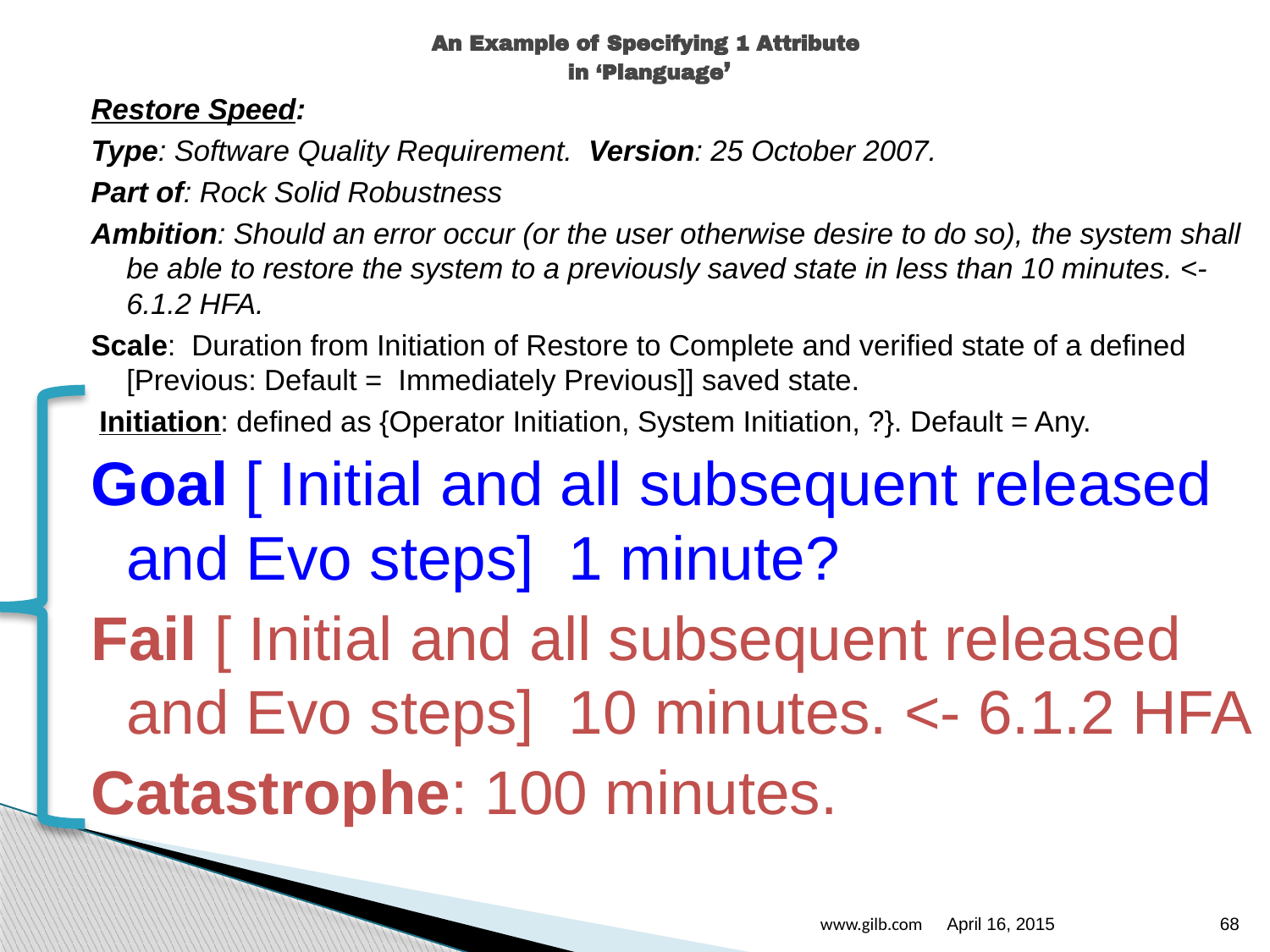

# An Example of Specifying 1 Attribute in ‘Planguage’
Restore Speed:
Type: Software Quality Requirement.  Version: 25 October 2007.
Part of: Rock Solid Robustness
Ambition: Should an error occur (or the user otherwise desire to do so), the system shall be able to restore the system to a previously saved state in less than 10 minutes. <-6.1.2 HFA.
Scale:  Duration from Initiation of Restore to Complete and verified state of a defined [Previous: Default =  Immediately Previous]] saved state.
 Initiation: defined as {Operator Initiation, System Initiation, ?}. Default = Any.
Goal [ Initial and all subsequent released and Evo steps]  1 minute?
Fail [ Initial and all subsequent released and Evo steps]  10 minutes. <- 6.1.2 HFA
Catastrophe: 100 minutes.

www.gilb.com
April 16, 2015
68